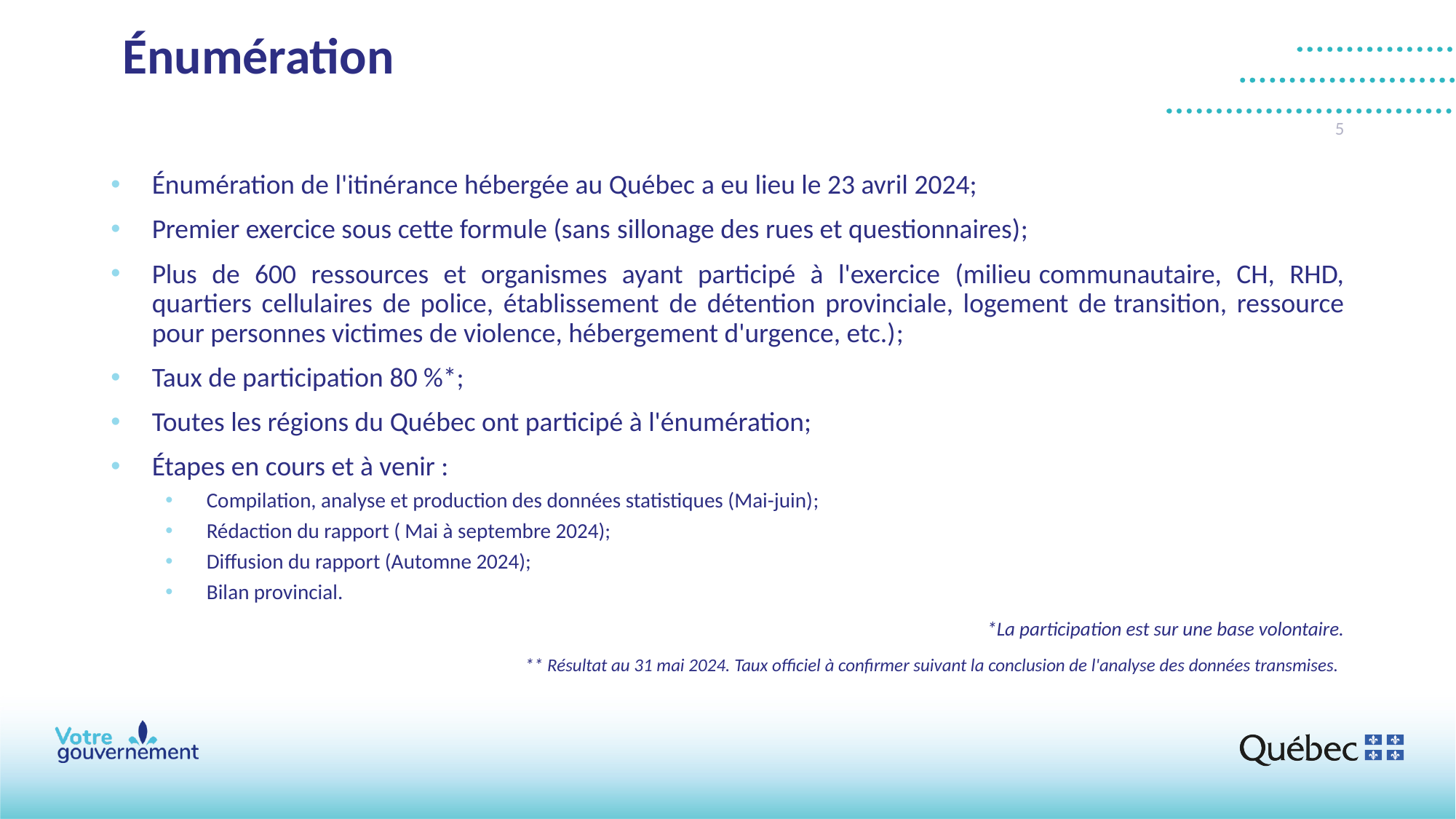

# Énumération
5
Énumération de l'itinérance hébergée au Québec​ a eu lieu le 23 avril 2024;
Premier exercice sous cette formule (sans sillonage des rues et questionnaires)​;
Plus de 600 ressources et organismes ayant participé à l'exercice (milieu communautaire, CH, RHD, quartiers cellulaires de police, établissement de détention provinciale, logement de transition, ressource pour personnes victimes de violence, hébergement d'urgence, etc.)​;
Taux de participation 80 %*;
Toutes les régions du Québec ont participé à l'énumération;
Étapes en cours et à venir :​
Compilation, analyse et production des données statistiques (Mai-juin)​;
Rédaction du rapport ( Mai à septembre 2024);
Diffusion du rapport (Automne 2024);
Bilan provincial.
*La participation est sur une base volontaire.
** Résultat au 31 mai 2024. Taux officiel à confirmer suivant la conclusion de l'analyse des données transmises.